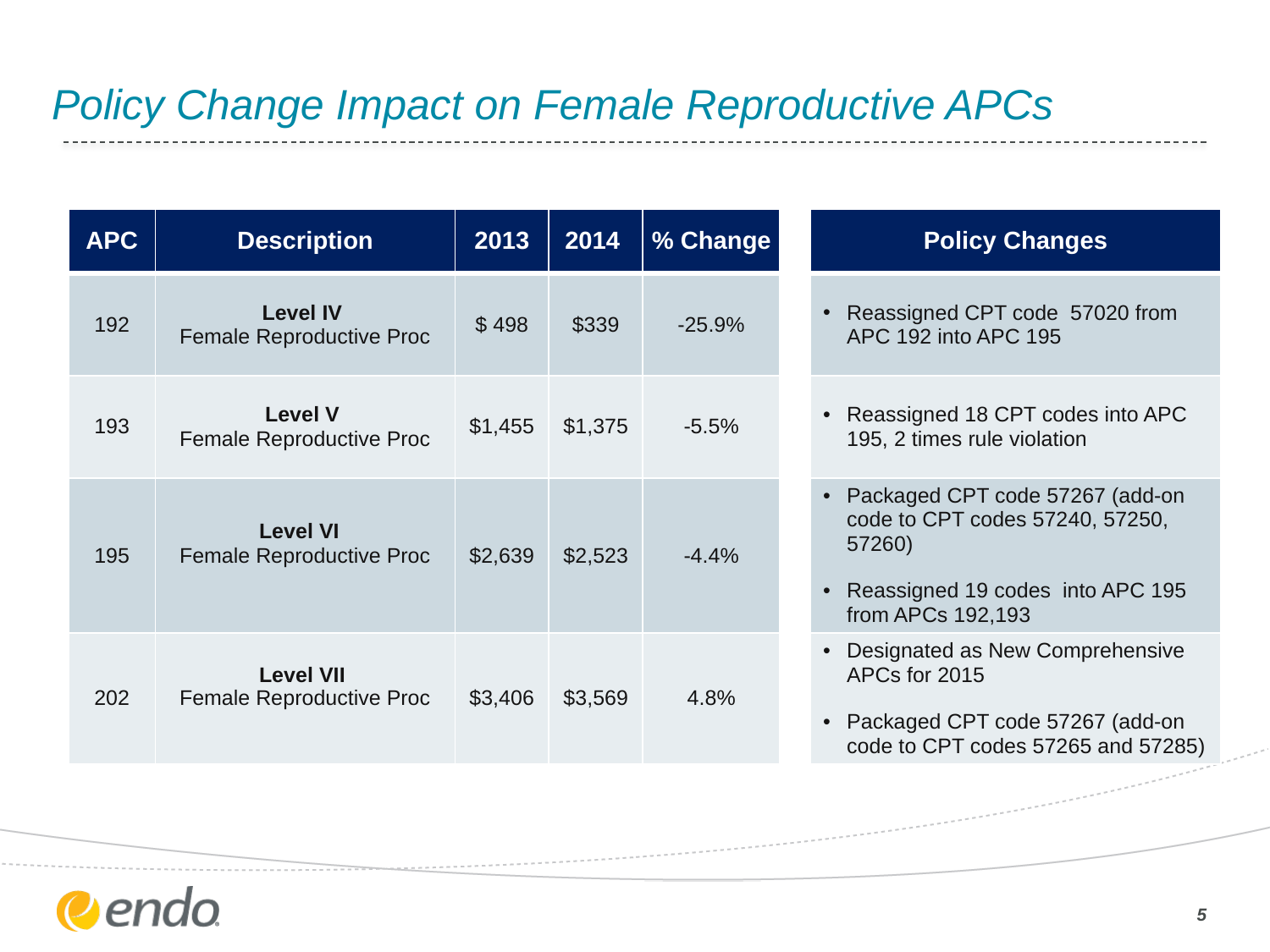

# Policy Change Impact on Female Reproductive APCs
| APC | Description | 2013 | 2014 | % Change |  | Policy Changes |
| --- | --- | --- | --- | --- | --- | --- |
| 192 | Level IV Female Reproductive Proc | $ 498 | $339 | -25.9% |  | Reassigned CPT code 57020 from APC 192 into APC 195 |
| 193 | Level V Female Reproductive Proc | $1,455 | $1,375 | -5.5% |  | Reassigned 18 CPT codes into APC 195, 2 times rule violation |
| 195 | Level VI Female Reproductive Proc | $2,639 | $2,523 | -4.4% |  | Packaged CPT code 57267 (add-on code to CPT codes 57240, 57250, 57260) Reassigned 19 codes into APC 195 from APCs 192,193 |
| 202 | Level VII Female Reproductive Proc | $3,406 | $3,569 | 4.8% |  | Designated as New Comprehensive APCs for 2015 Packaged CPT code 57267 (add-on code to CPT codes 57265 and 57285) |
5